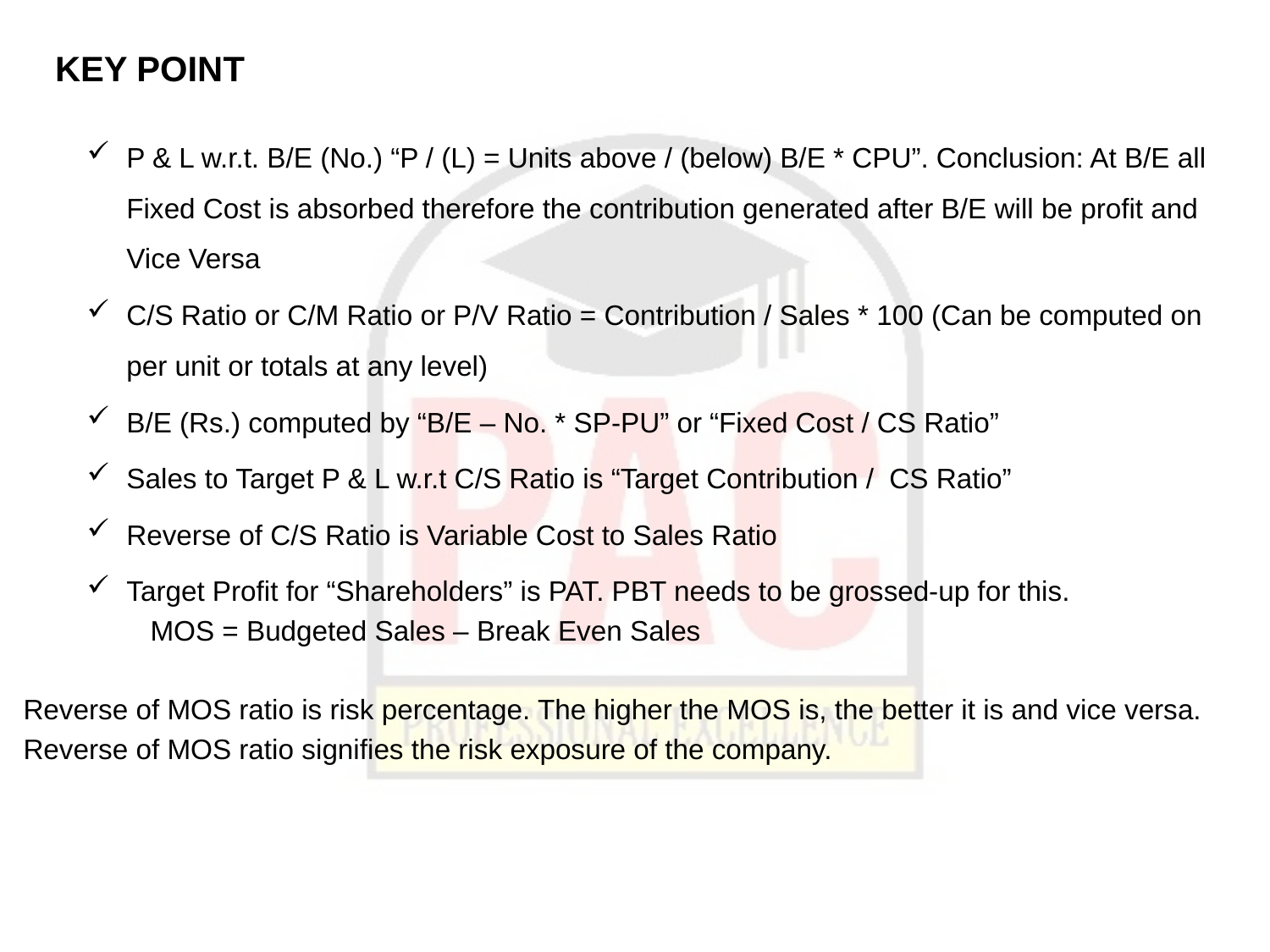

# KEY POINT
P & L w.r.t. B/E (No.) “P / (L) = Units above / (below) B/E * CPU”. Conclusion: At B/E all Fixed Cost is absorbed therefore the contribution generated after B/E will be profit and Vice Versa
C/S Ratio or C/M Ratio or P/V Ratio = Contribution / Sales * 100 (Can be computed on per unit or totals at any level)
B/E (Rs.) computed by “B/E – No. * SP-PU” or “Fixed Cost / CS Ratio”
Sales to Target P & L w.r.t C/S Ratio is “Target Contribution /  CS Ratio”
Reverse of C/S Ratio is Variable Cost to Sales Ratio
Target Profit for “Shareholders” is PAT. PBT needs to be grossed-up for this.
	MOS = Budgeted Sales – Break Even Sales

Reverse of MOS ratio is risk percentage. The higher the MOS is, the better it is and vice versa.
Reverse of MOS ratio signifies the risk exposure of the company.